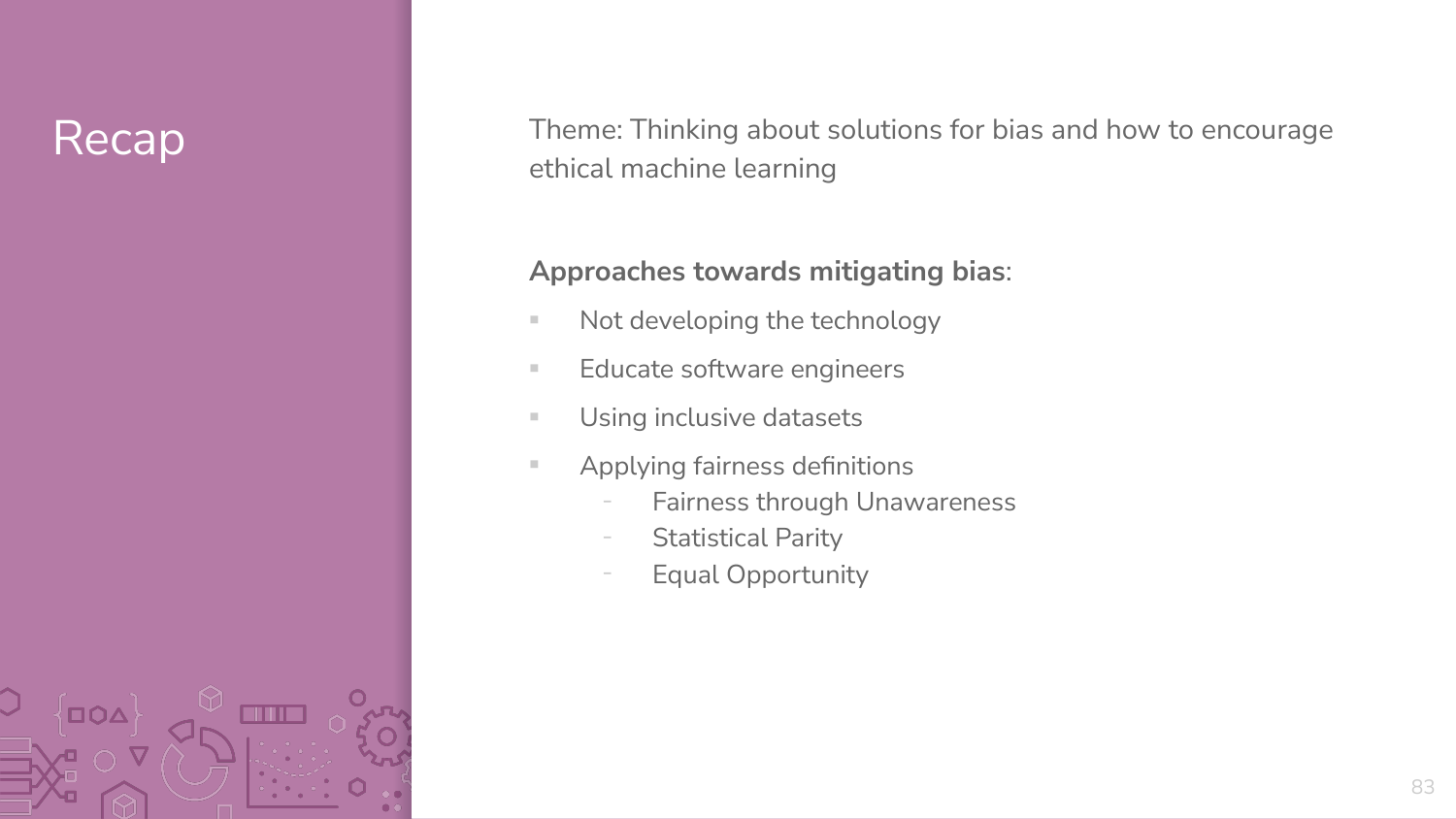

# Recap
Theme: Thinking about solutions for bias and how to encourage ethical machine learning

Approaches towards mitigating bias:
Not developing the technology
Educate software engineers
Using inclusive datasets
Applying fairness definitions
Fairness through Unawareness
Statistical Parity
Equal Opportunity
83